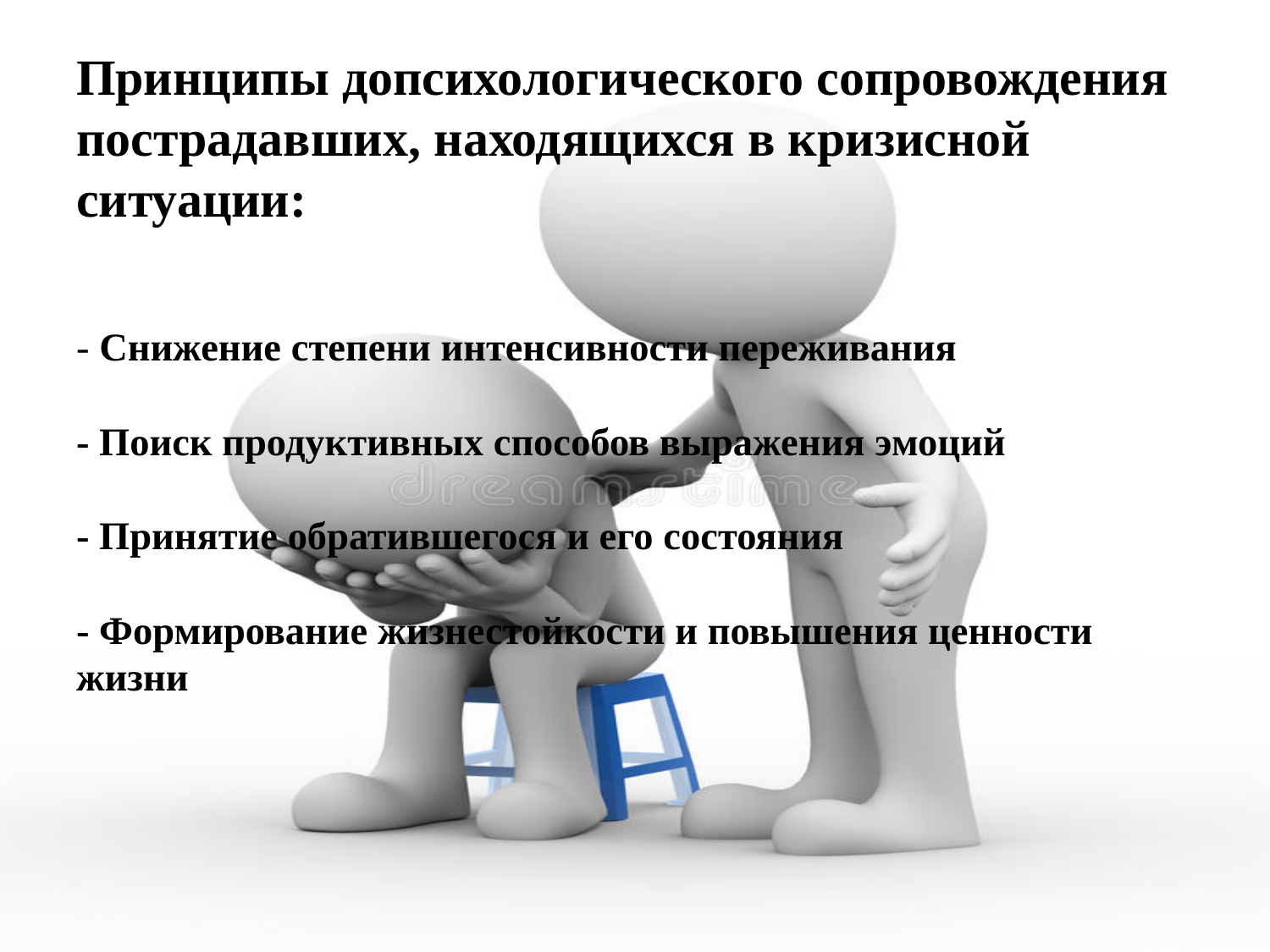

# Принципы допсихологического сопровождения пострадавших, находящихся в кризисной ситуации: - Снижение степени интенсивности переживания - Поиск продуктивных способов выражения эмоций - Принятие обратившегося и его состояния - Формирование жизнестойкости и повышения ценности жизни